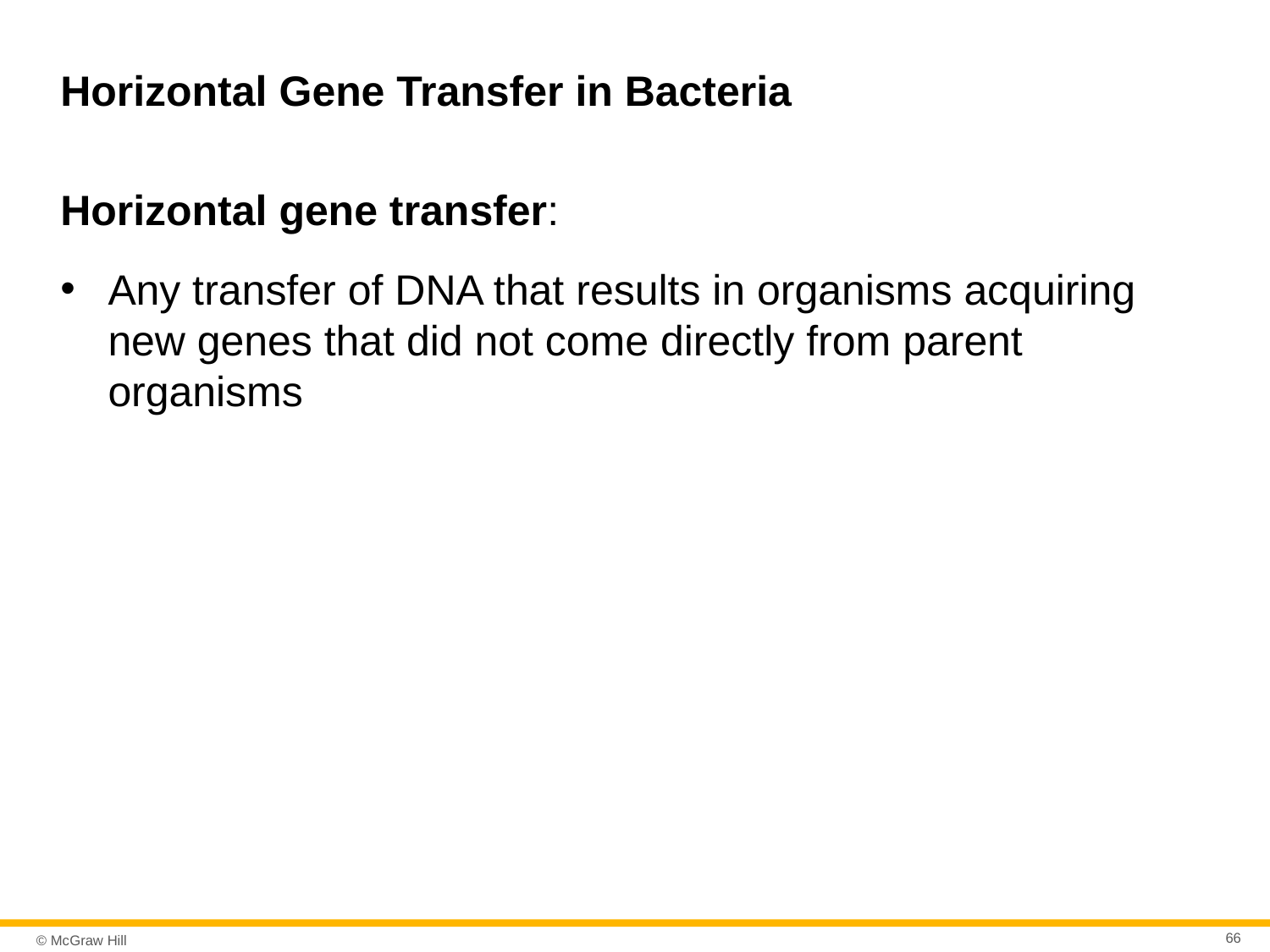

# Horizontal Gene Transfer in Bacteria
Horizontal gene transfer:
Any transfer of DNA that results in organisms acquiring new genes that did not come directly from parent organisms